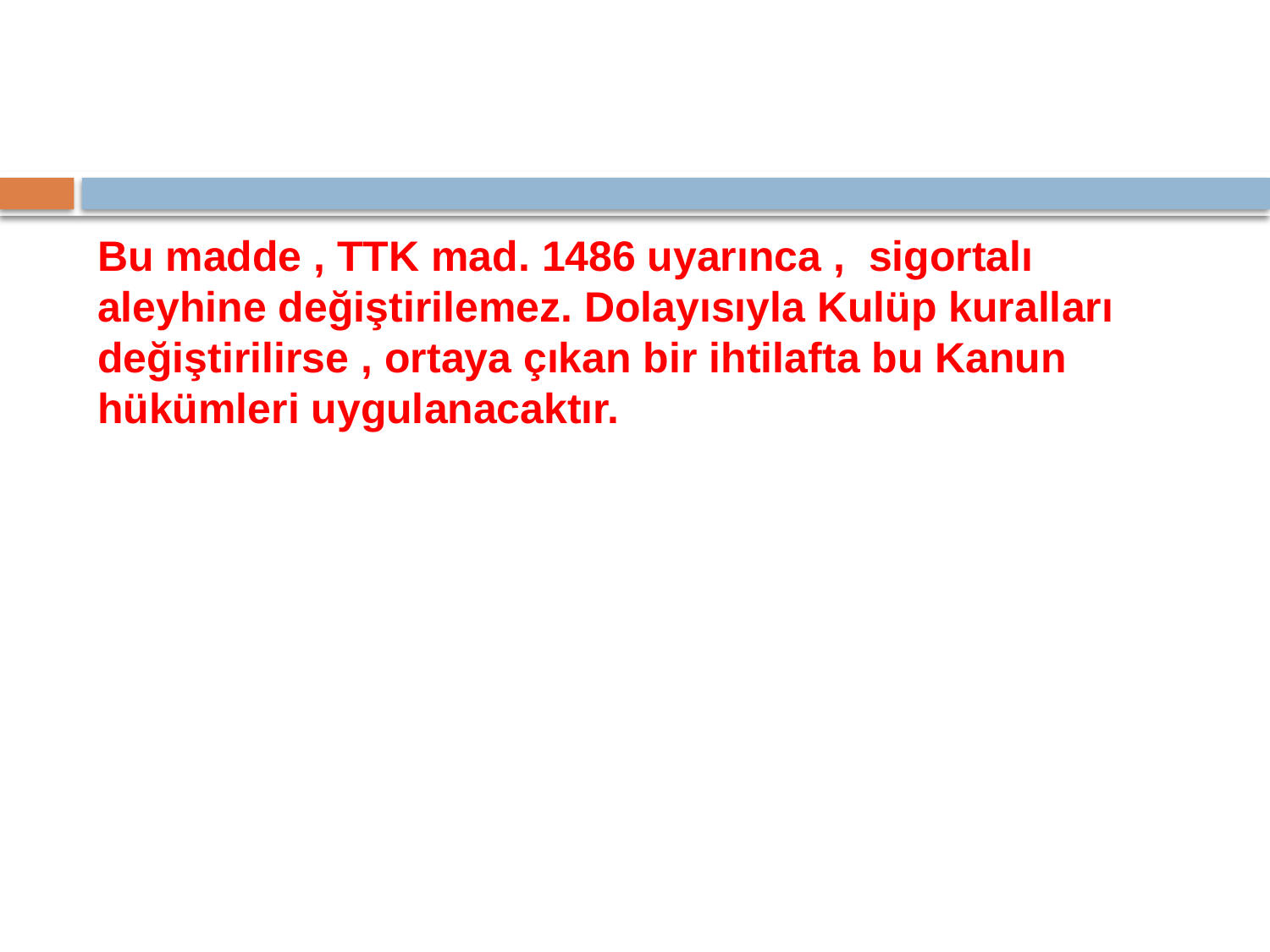

Bu madde , TTK mad. 1486 uyarınca ,  sigortalı aleyhine değiştirilemez. Dolayısıyla Kulüp kuralları değiştirilirse , ortaya çıkan bir ihtilafta bu Kanun hükümleri uygulanacaktır.